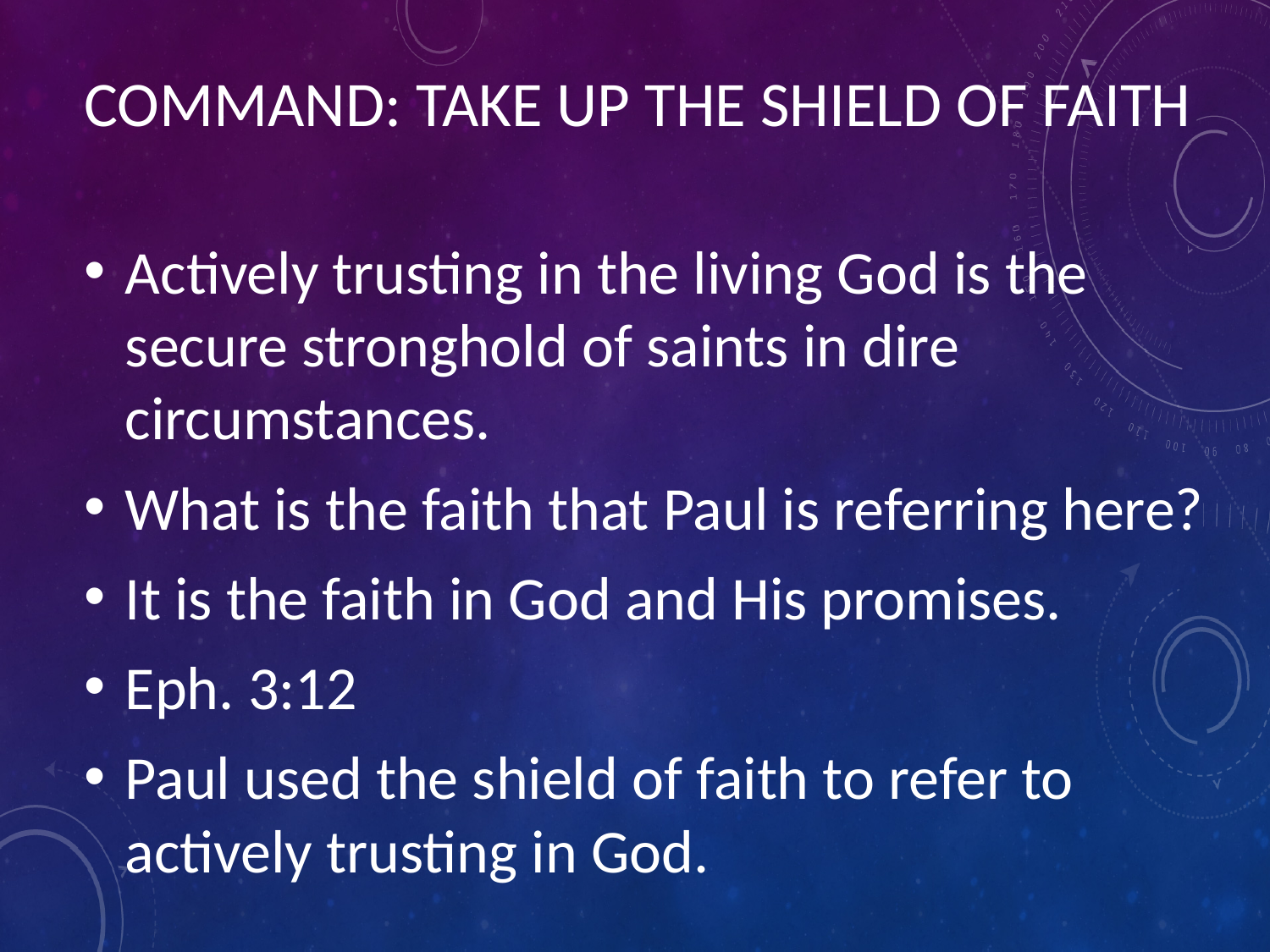

# command: take up the shield of faith
Actively trusting in the living God is the secure stronghold of saints in dire circumstances.
What is the faith that Paul is referring here?
It is the faith in God and His promises.
Eph. 3:12
Paul used the shield of faith to refer to actively trusting in God.